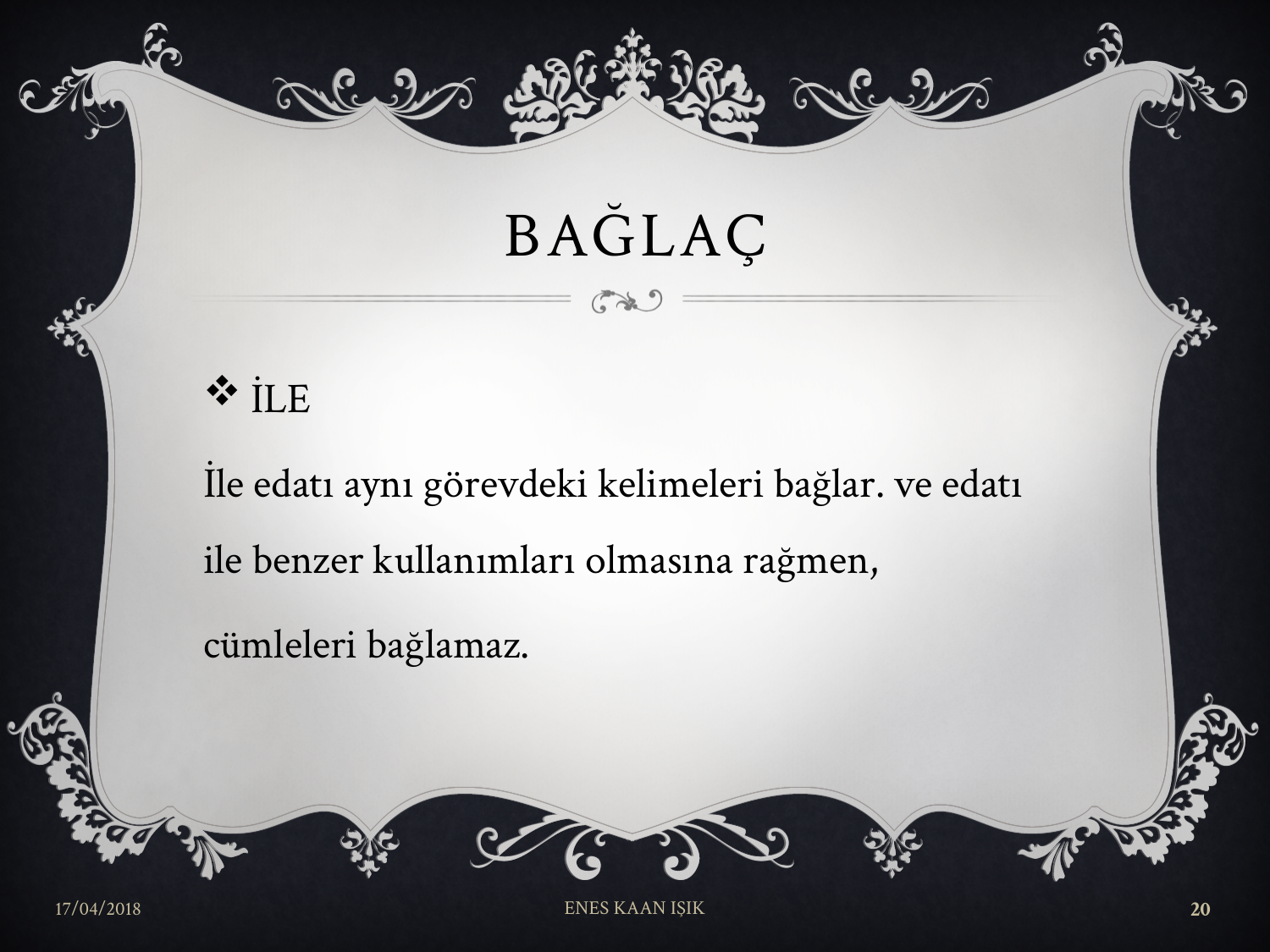

# BAĞLAÇ
İLE
İle edatı aynı görevdeki kelimeleri bağlar. ve edatı ile benzer kullanımları olmasına rağmen,
cümleleri bağlamaz.
17/04/2018
ENES KAAN IŞIK
20